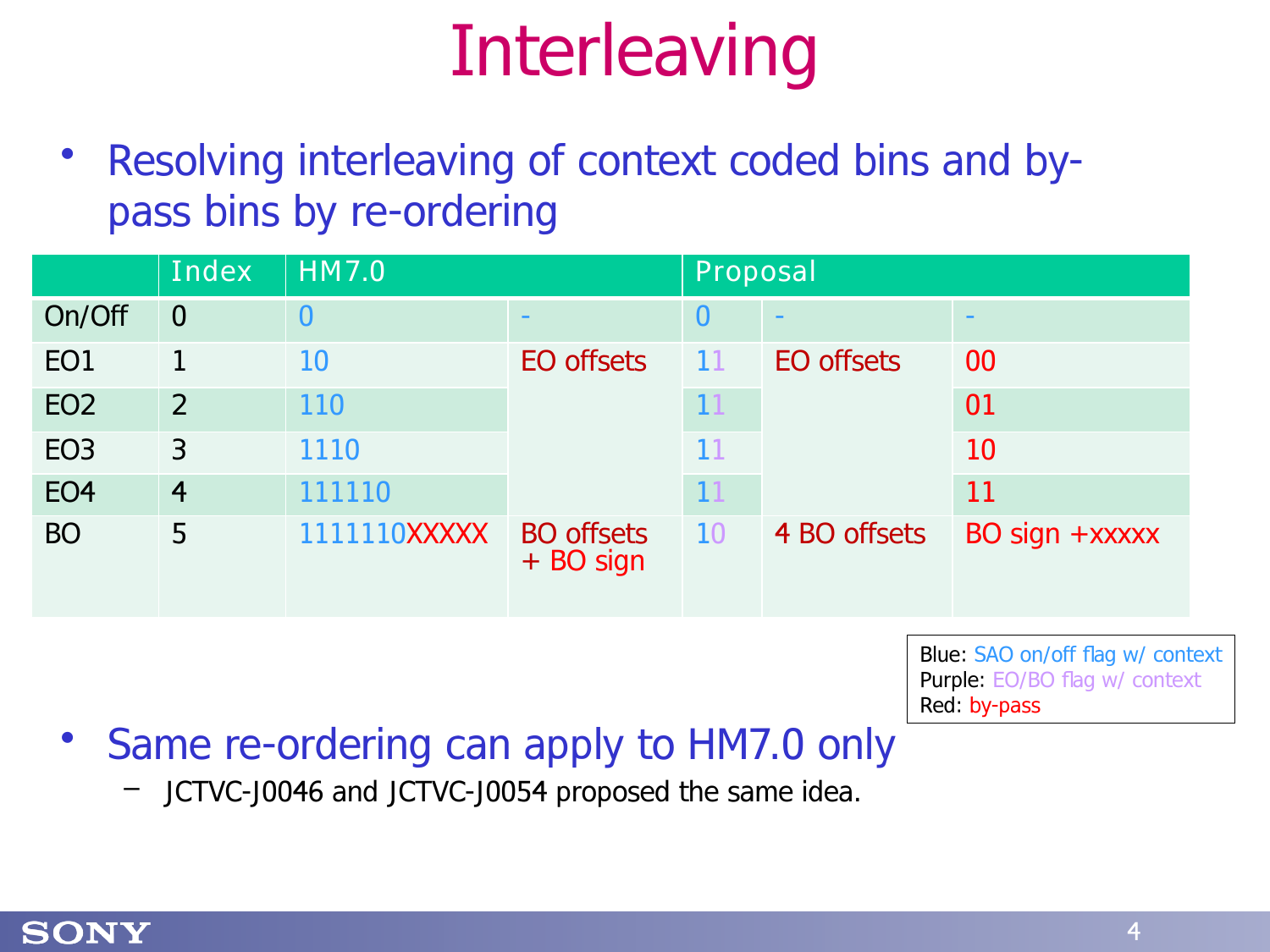

# Interleaving
Resolving interleaving of context coded bins and by-pass bins by re-ordering

Same re-ordering can apply to HM7.0 only
JCTVC-J0046 and JCTVC-J0054 proposed the same idea.
|  | Index | HM7.0 |  | Proposal |  |  |
| --- | --- | --- | --- | --- | --- | --- |
| On/Off | 0 | 0 | - | 0 | - | - |
| EO1 | 1 | 10 | EO offsets | 11 | EO offsets | 00 |
| EO2 | 2 | 110 |  | 11 |  | 01 |
| EO3 | 3 | 1110 |  | 11 |  | 10 |
| EO4 | 4 | 111110 |  | 11 |  | 11 |
| BO | 5 | 1111110XXXXX | BO offsets + BO sign | 10 | 4 BO offsets | BO sign +xxxxx |
Blue: SAO on/off flag w/ context
Purple: EO/BO flag w/ context
Red: by-pass
4